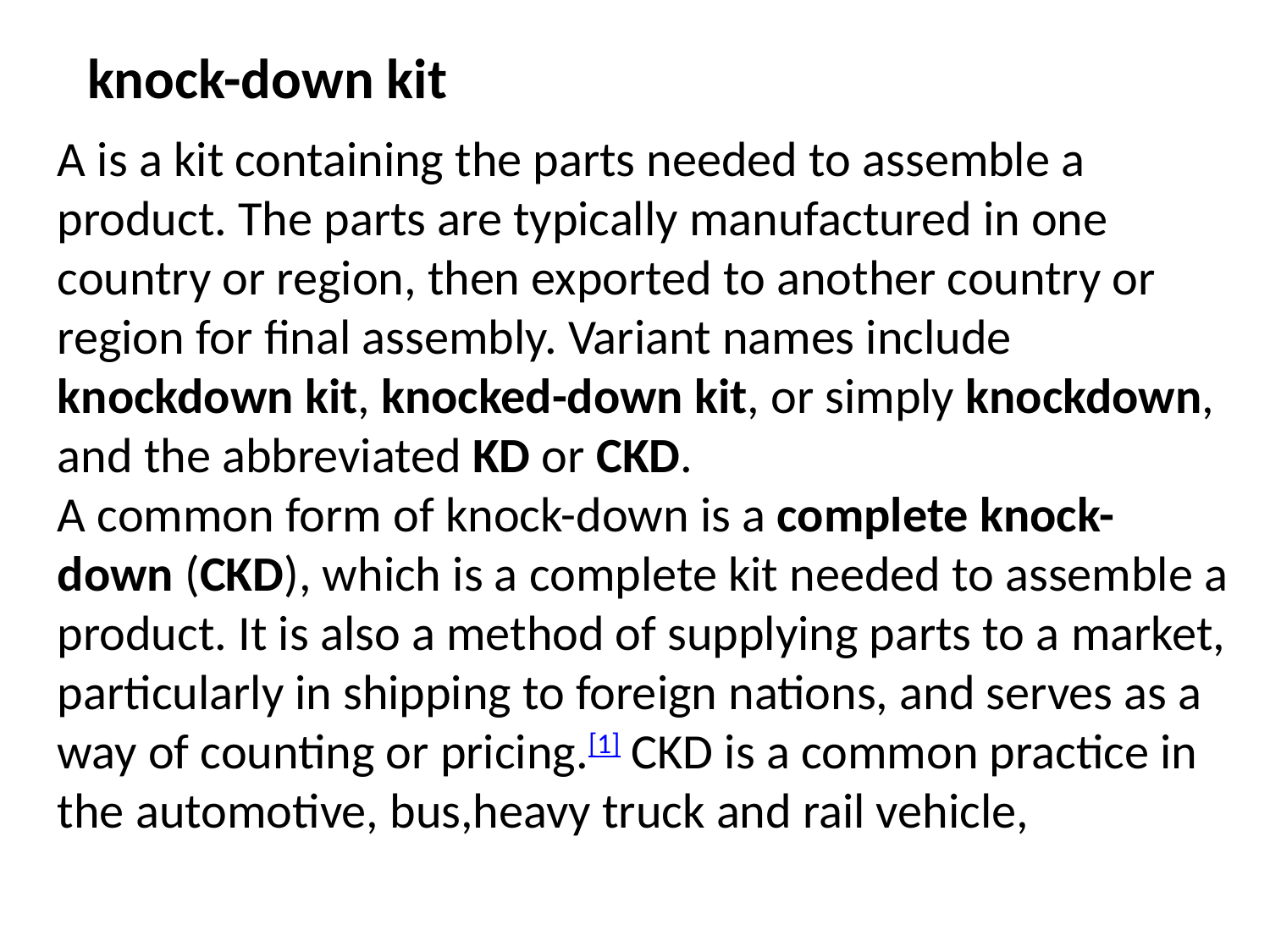

knock-down kit
A is a kit containing the parts needed to assemble a product. The parts are typically manufactured in one country or region, then exported to another country or region for final assembly. Variant names include knockdown kit, knocked-down kit, or simply knockdown, and the abbreviated KD or CKD.
A common form of knock-down is a complete knock-down (CKD), which is a complete kit needed to assemble a product. It is also a method of supplying parts to a market, particularly in shipping to foreign nations, and serves as a way of counting or pricing.[1] CKD is a common practice in the automotive, bus,heavy truck and rail vehicle,